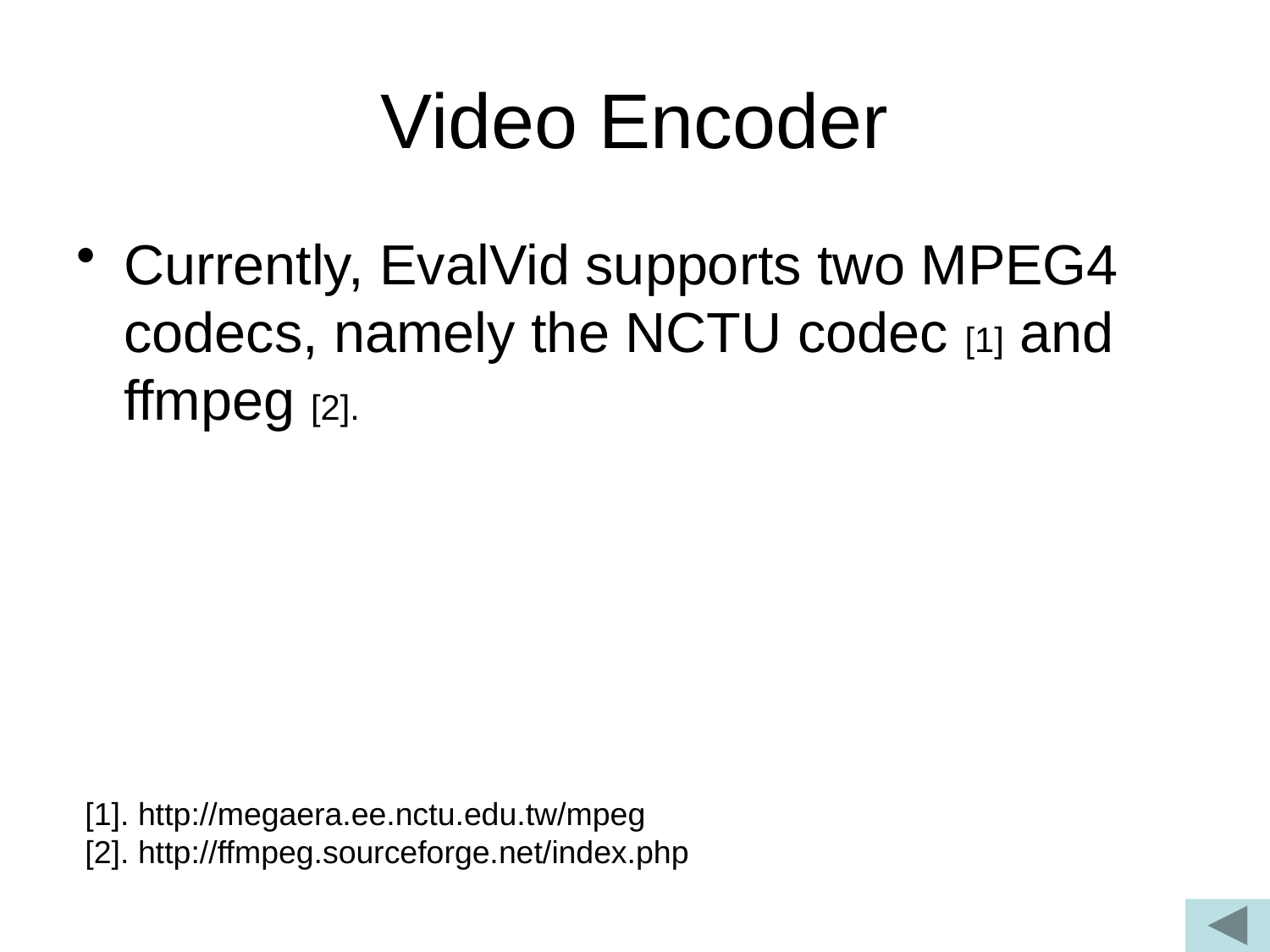

# Video Encoder
Currently, EvalVid supports two MPEG4 codecs, namely the NCTU codec [1] and ffmpeg [2].
[1]. http://megaera.ee.nctu.edu.tw/mpeg
[2]. http://ffmpeg.sourceforge.net/index.php